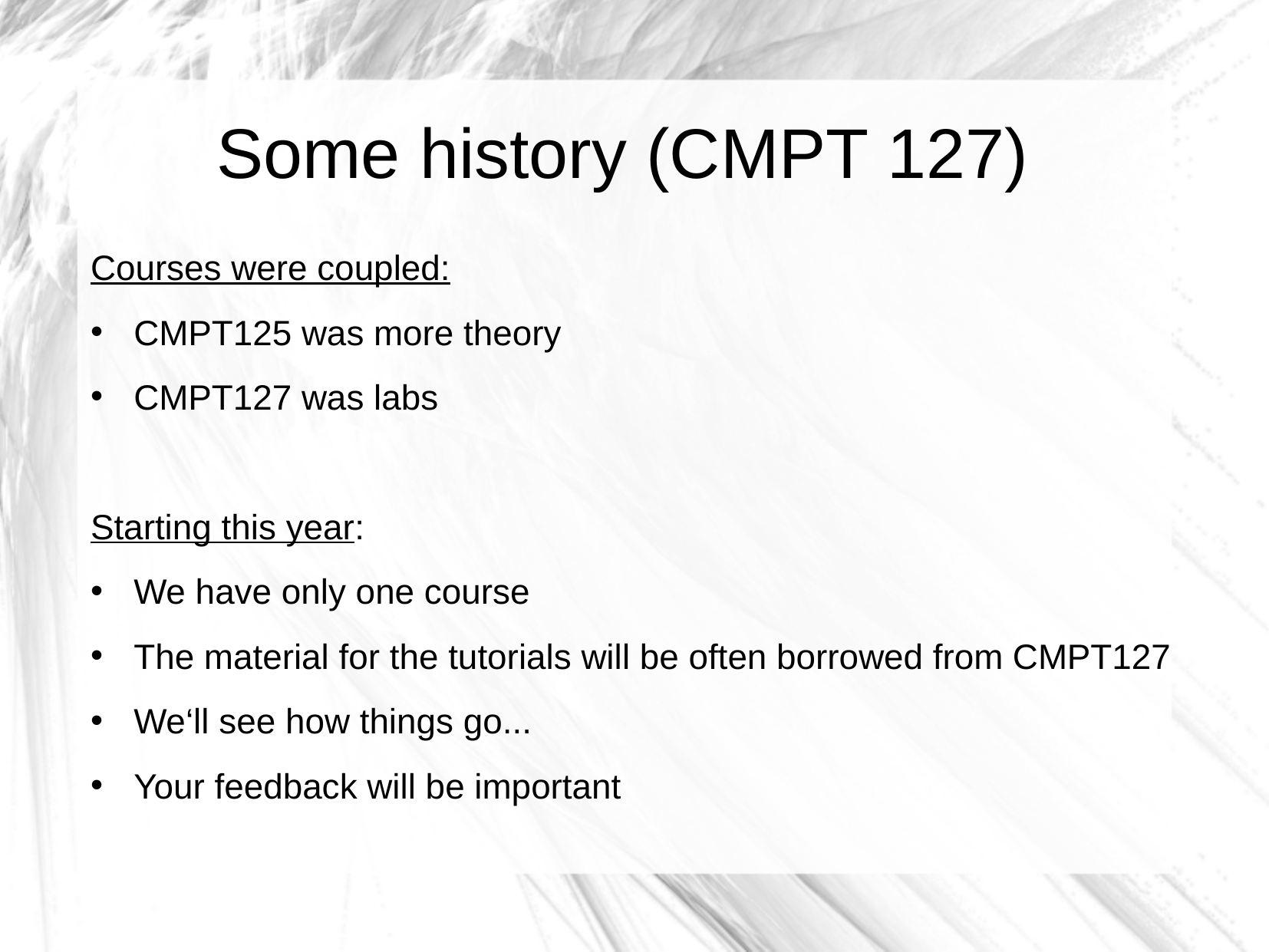

Some history (CMPT 127)
Courses were coupled:
CMPT125 was more theory
CMPT127 was labs

Starting this year:
We have only one course
The material for the tutorials will be often borrowed from CMPT127
We‘ll see how things go...
Your feedback will be important